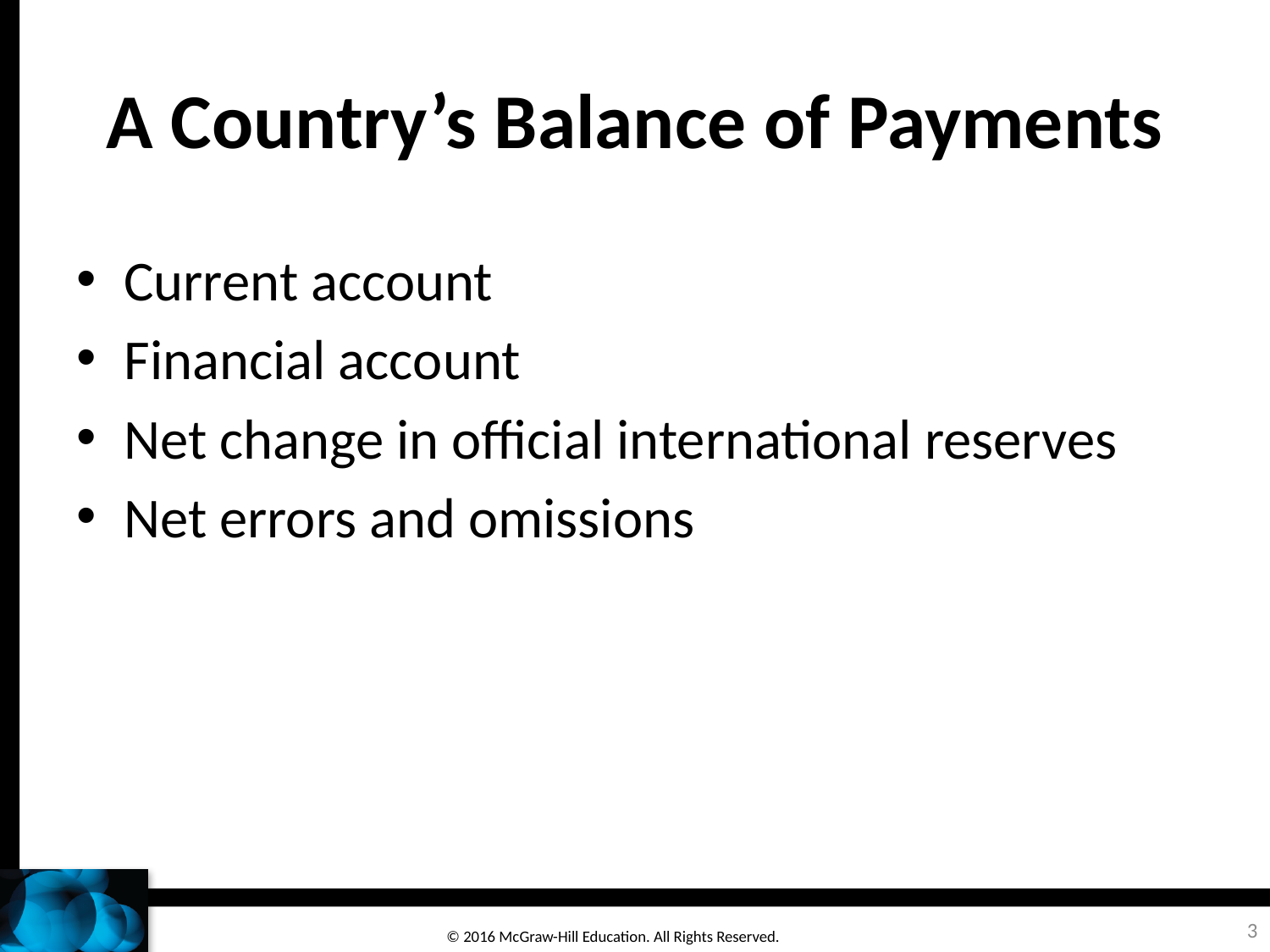

# A Country’s Balance of Payments

Current account
Financial account
Net change in official international reserves
Net errors and omissions

3
© 2016 McGraw-Hill Education. All Rights Reserved.